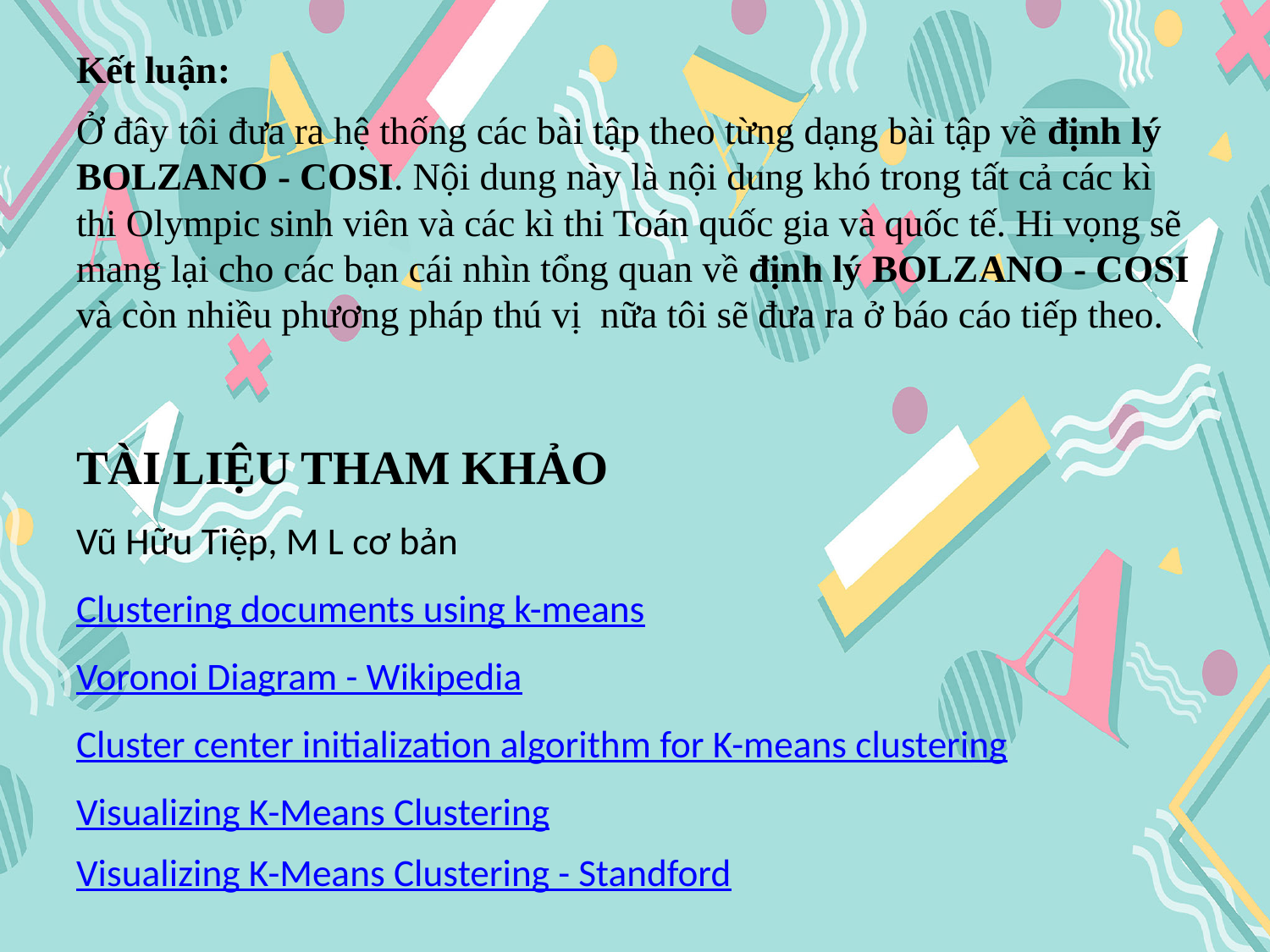

Kết luận:
Ở đây tôi đưa ra hệ thống các bài tập theo từng dạng bài tập về định lý BOLZANO - COSI. Nội dung này là nội dung khó trong tất cả các kì thi Olympic sinh viên và các kì thi Toán quốc gia và quốc tế. Hi vọng sẽ mang lại cho các bạn cái nhìn tổng quan về định lý BOLZANO - COSI và còn nhiều phương pháp thú vị  nữa tôi sẽ đưa ra ở báo cáo tiếp theo.

TÀI LIỆU THAM KHẢO
Vũ Hữu Tiệp, M L cơ bản
Clustering documents using k-means
Voronoi Diagram - Wikipedia
Cluster center initialization algorithm for K-means clustering
Visualizing K-Means Clustering
Visualizing K-Means Clustering - Standford